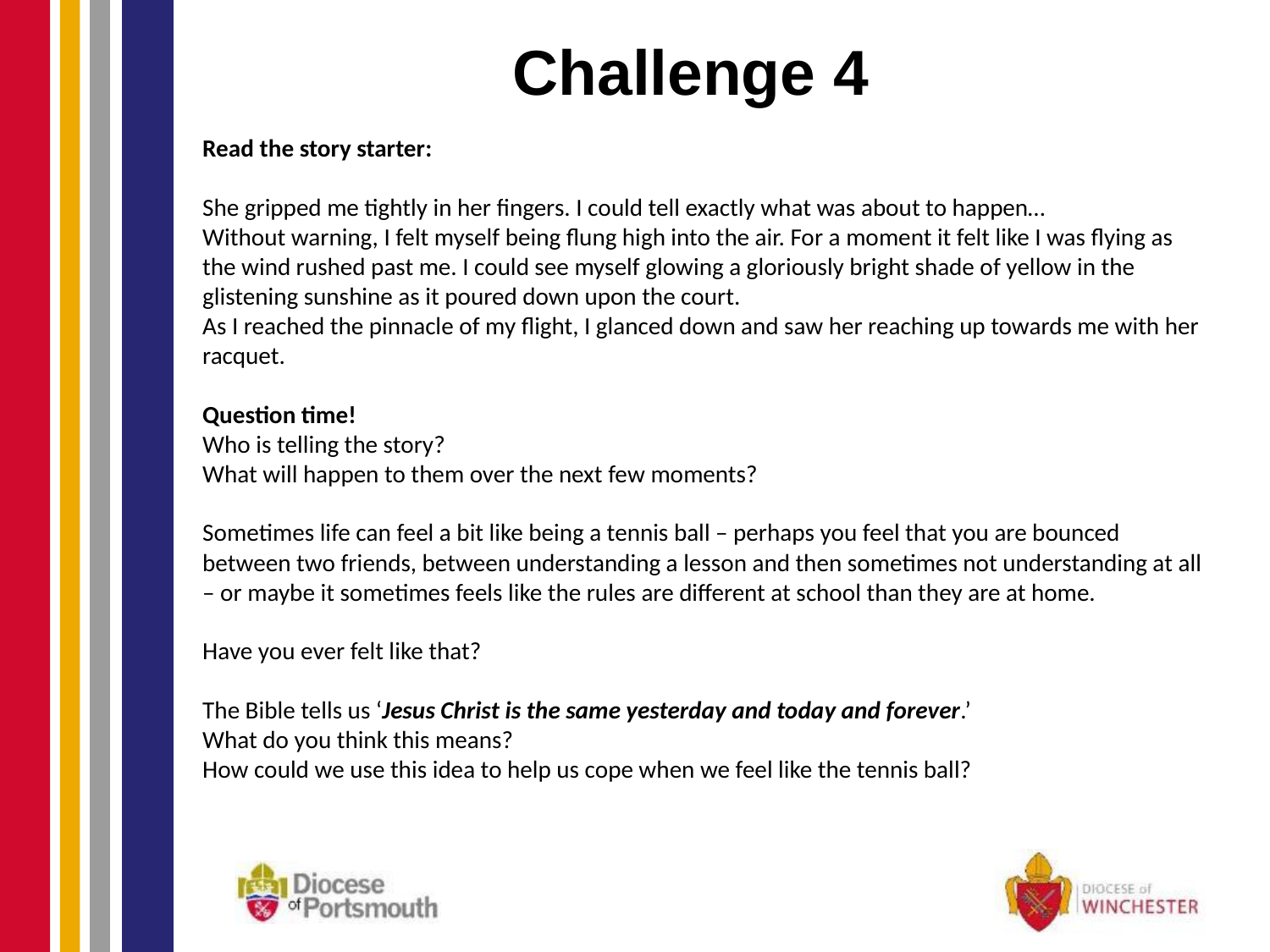

# Challenge 4

Read the story starter:

She gripped me tightly in her fingers. I could tell exactly what was about to happen…
Without warning, I felt myself being flung high into the air. For a moment it felt like I was flying as the wind rushed past me. I could see myself glowing a gloriously bright shade of yellow in the glistening sunshine as it poured down upon the court.
As I reached the pinnacle of my flight, I glanced down and saw her reaching up towards me with her racquet.

Question time!
Who is telling the story?
What will happen to them over the next few moments?

Sometimes life can feel a bit like being a tennis ball – perhaps you feel that you are bounced between two friends, between understanding a lesson and then sometimes not understanding at all – or maybe it sometimes feels like the rules are different at school than they are at home.

Have you ever felt like that?

The Bible tells us ‘Jesus Christ is the same yesterday and today and forever.’
What do you think this means?
How could we use this idea to help us cope when we feel like the tennis ball?